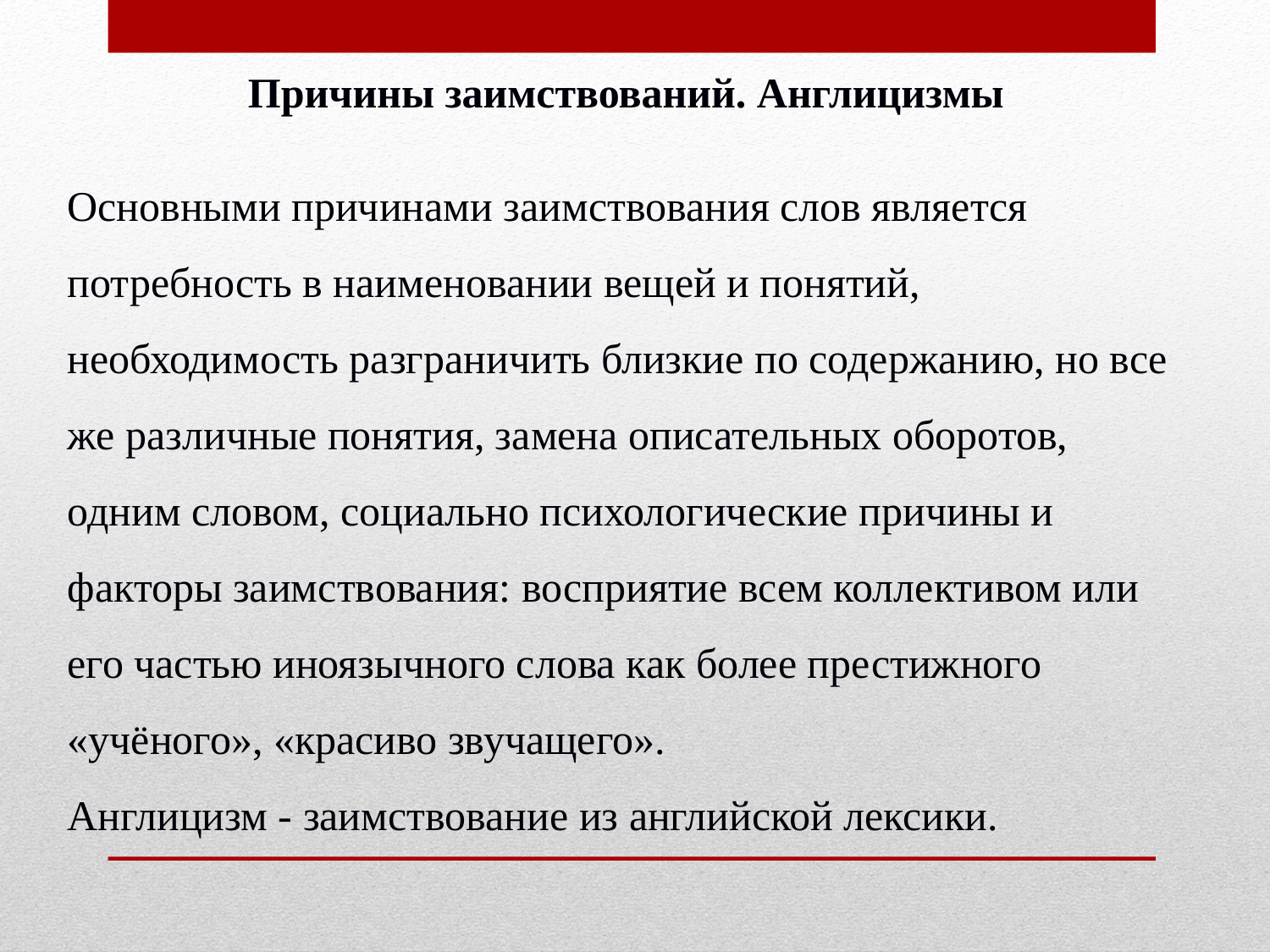

Причины заимствований. Англицизмы
Основными причинами заимствования слов является потребность в наименовании вещей и понятий, необходимость разграничить близкие по содержанию, но все же различные понятия, замена описательных оборотов, одним словом, социально психологические причины и факторы заимствования: восприятие всем коллективом или его частью иноязычного слова как более престижного «учёного», «красиво звучащего».
Англицизм - заимствование из английской лексики.